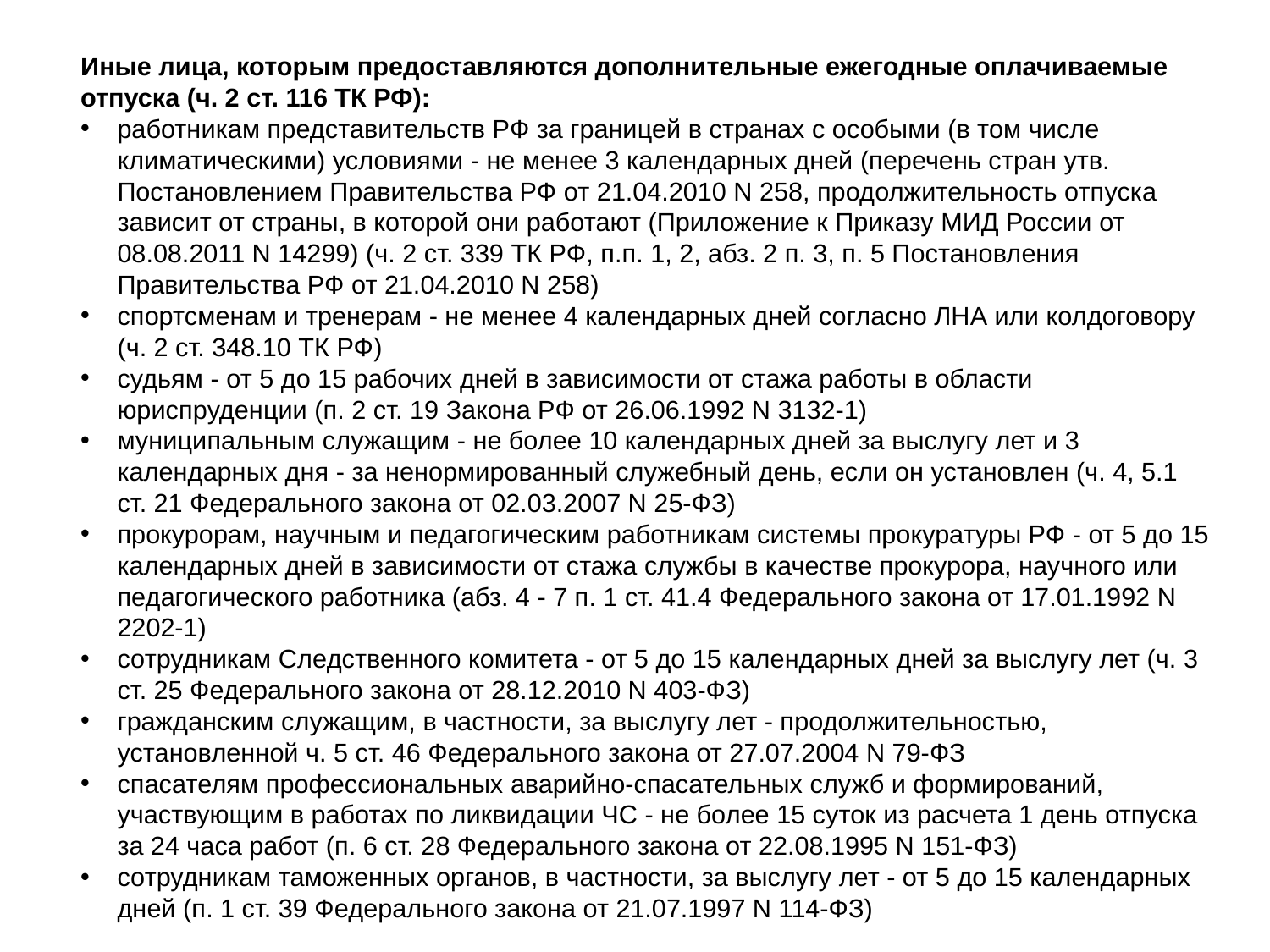

Иные лица, которым предоставляются дополнительные ежегодные оплачиваемые отпуска (ч. 2 ст. 116 ТК РФ):
работникам представительств РФ за границей в странах с особыми (в том числе климатическими) условиями - не менее 3 календарных дней (перечень стран утв. Постановлением Правительства РФ от 21.04.2010 N 258, продолжительность отпуска зависит от страны, в которой они работают (Приложение к Приказу МИД России от 08.08.2011 N 14299) (ч. 2 ст. 339 ТК РФ, п.п. 1, 2, абз. 2 п. 3, п. 5 Постановления Правительства РФ от 21.04.2010 N 258)
спортсменам и тренерам - не менее 4 календарных дней согласно ЛНА или колдоговору (ч. 2 ст. 348.10 ТК РФ)
судьям - от 5 до 15 рабочих дней в зависимости от стажа работы в области юриспруденции (п. 2 ст. 19 Закона РФ от 26.06.1992 N 3132-1)
муниципальным служащим - не более 10 календарных дней за выслугу лет и 3 календарных дня - за ненормированный служебный день, если он установлен (ч. 4, 5.1 ст. 21 Федерального закона от 02.03.2007 N 25-ФЗ)
прокурорам, научным и педагогическим работникам системы прокуратуры РФ - от 5 до 15 календарных дней в зависимости от стажа службы в качестве прокурора, научного или педагогического работника (абз. 4 - 7 п. 1 ст. 41.4 Федерального закона от 17.01.1992 N 2202-1)
сотрудникам Следственного комитета - от 5 до 15 календарных дней за выслугу лет (ч. 3 ст. 25 Федерального закона от 28.12.2010 N 403-ФЗ)
гражданским служащим, в частности, за выслугу лет - продолжительностью, установленной ч. 5 ст. 46 Федерального закона от 27.07.2004 N 79-ФЗ
спасателям профессиональных аварийно-спасательных служб и формирований, участвующим в работах по ликвидации ЧС - не более 15 суток из расчета 1 день отпуска за 24 часа работ (п. 6 ст. 28 Федерального закона от 22.08.1995 N 151-ФЗ)
сотрудникам таможенных органов, в частности, за выслугу лет - от 5 до 15 календарных дней (п. 1 ст. 39 Федерального закона от 21.07.1997 N 114-ФЗ)